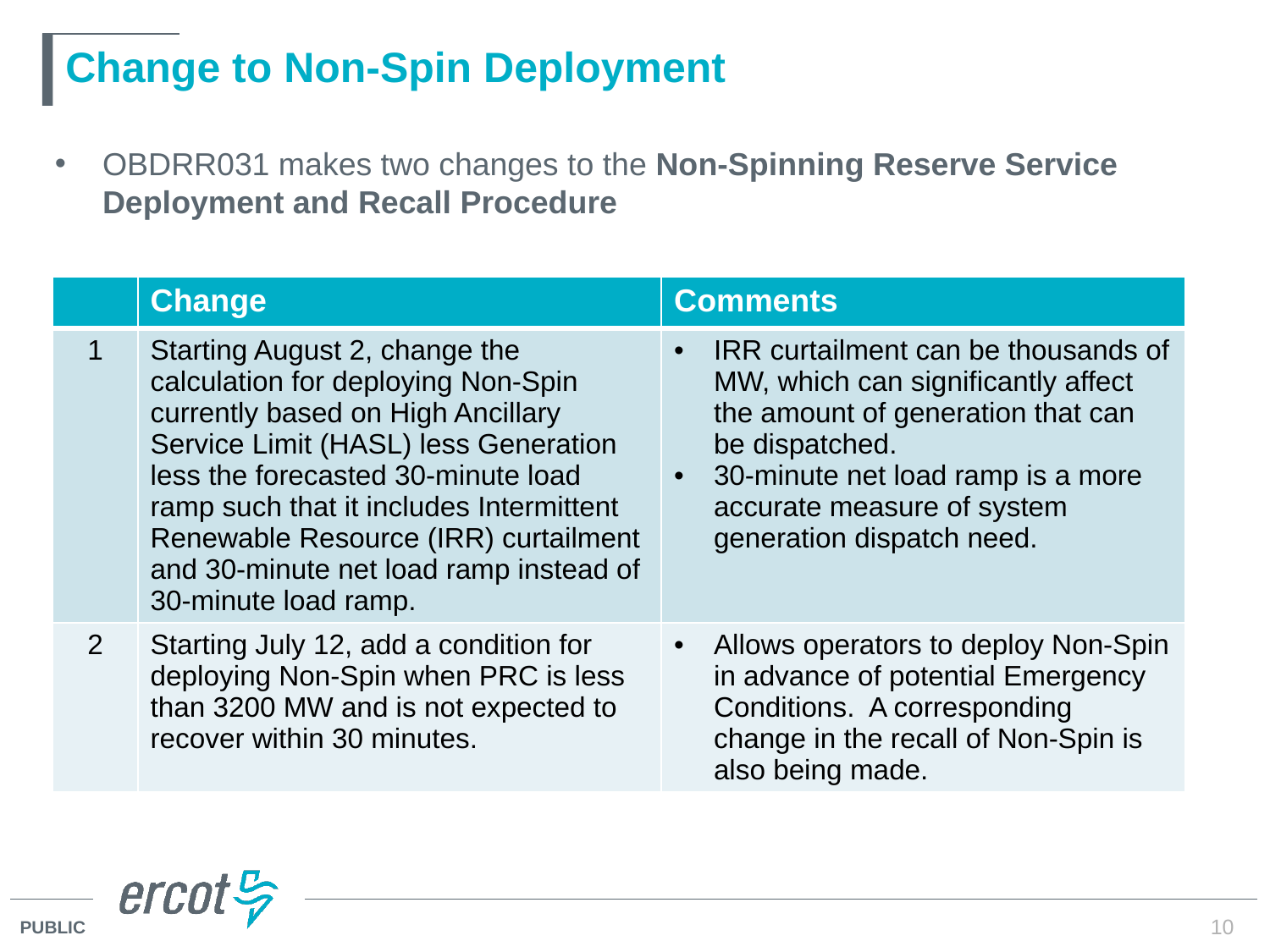

# Change to Non-Spin Deployment
OBDRR031 makes two changes to the Non-Spinning Reserve Service Deployment and Recall Procedure

|  | Change | Comments |
| --- | --- | --- |
| 1 | Starting August 2, change the calculation for deploying Non-Spin currently based on High Ancillary Service Limit (HASL) less Generation less the forecasted 30-minute load ramp such that it includes Intermittent Renewable Resource (IRR) curtailment and 30-minute net load ramp instead of 30-minute load ramp. | IRR curtailment can be thousands of MW, which can significantly affect the amount of generation that can be dispatched. 30-minute net load ramp is a more accurate measure of system generation dispatch need. |
| 2 | Starting July 12, add a condition for deploying Non-Spin when PRC is less than 3200 MW and is not expected to recover within 30 minutes. | Allows operators to deploy Non-Spin in advance of potential Emergency Conditions. A corresponding change in the recall of Non-Spin is also being made. |
10